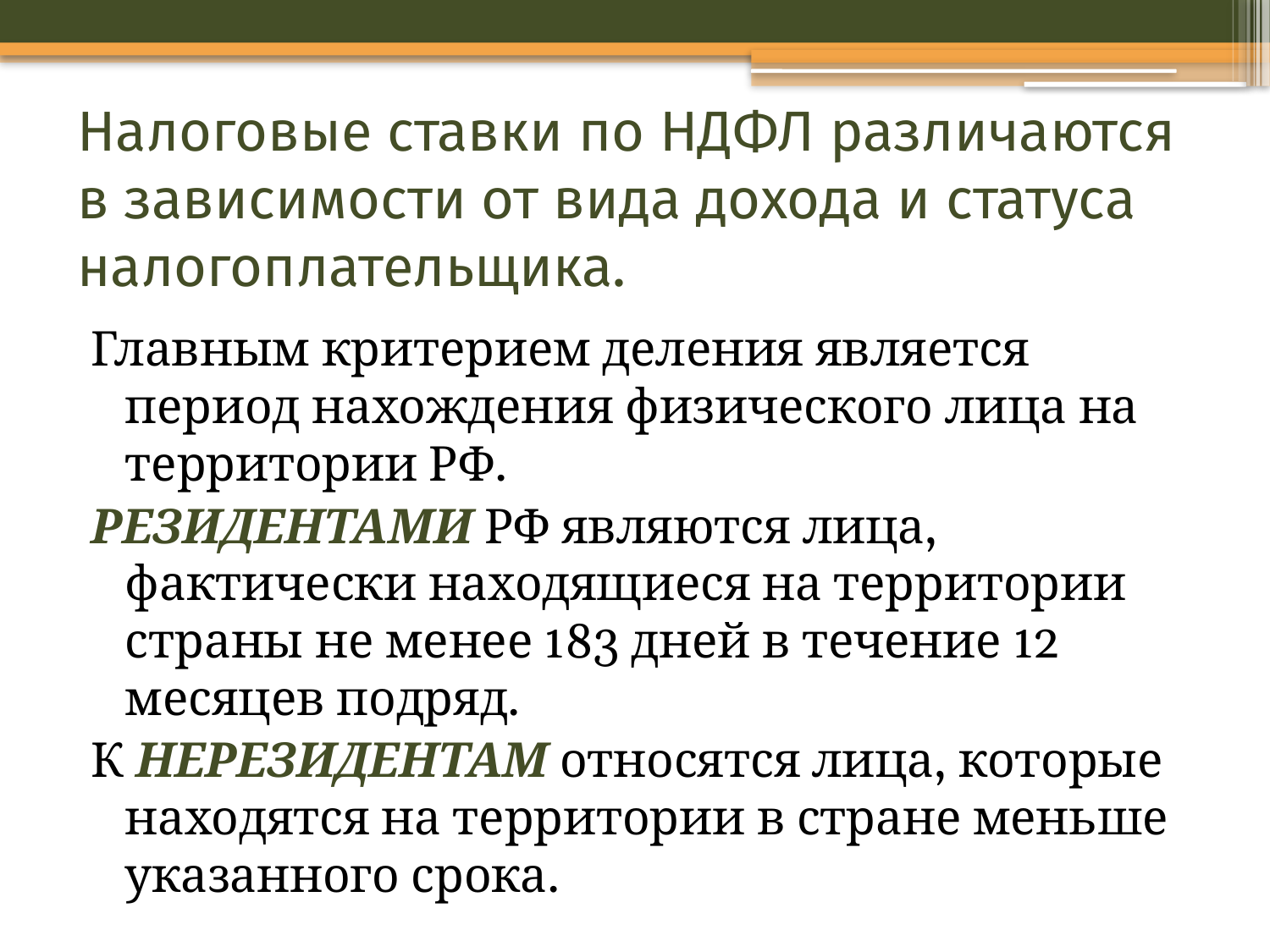

# Налоговые ставки по НДФЛ различаются в зависимости от вида дохода и статуса налогоплательщика.
Главным критерием деления является период нахождения физического лица на территории РФ.
РЕЗИДЕНТАМИ РФ являются лица, фактически находящиеся на территории страны не менее 183 дней в течение 12 месяцев подряд.
К НЕРЕЗИДЕНТАМ относятся лица, которые находятся на территории в стране меньше указанного срока.